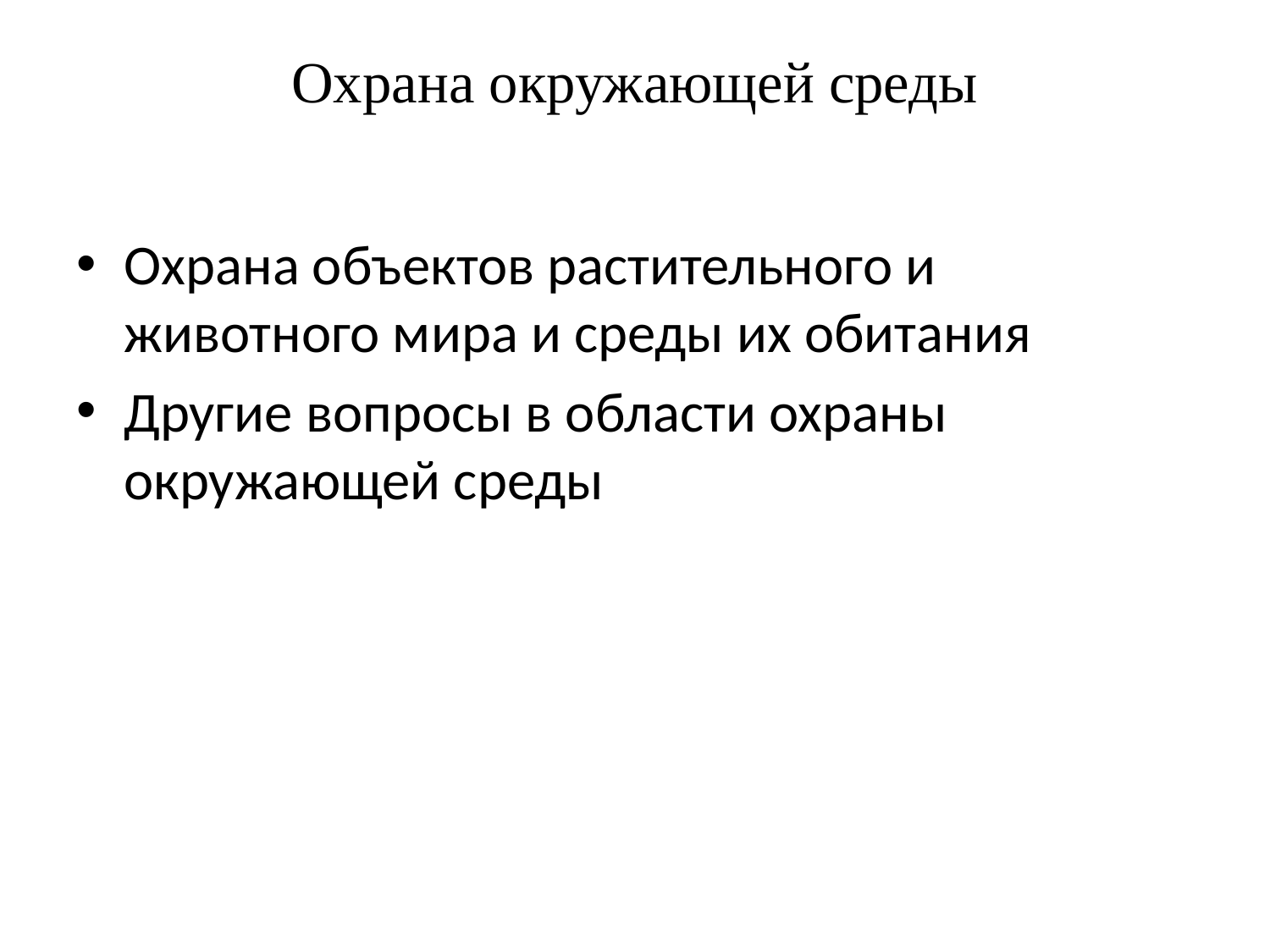

# Охрана окружающей среды
Охрана объектов растительного и животного мира и среды их обитания
Другие вопросы в области охраны окружающей среды